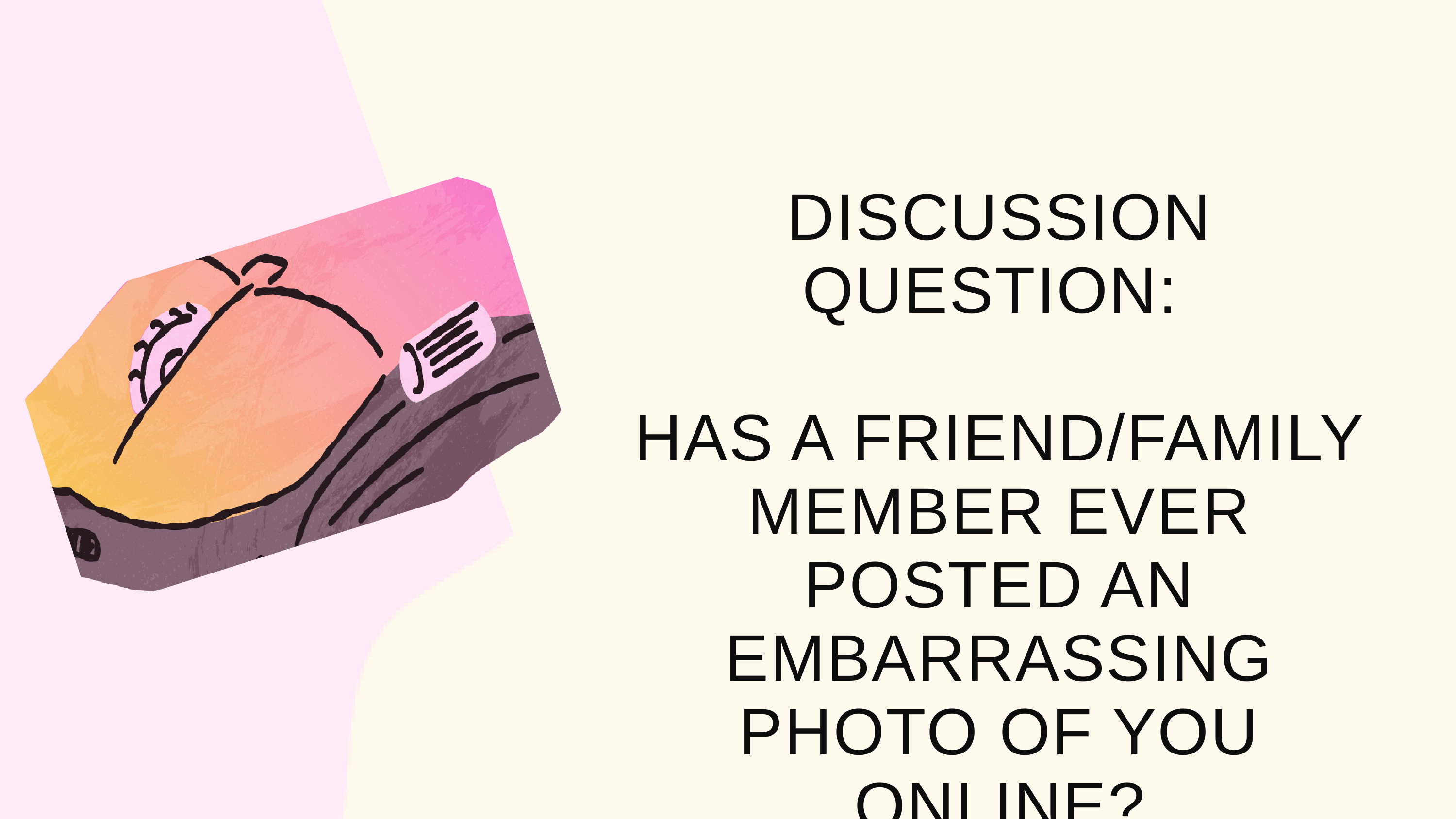

DISCUSSION QUESTION:

HAS A FRIEND/FAMILY MEMBER EVER POSTED AN EMBARRASSING PHOTO OF YOU ONLINE?